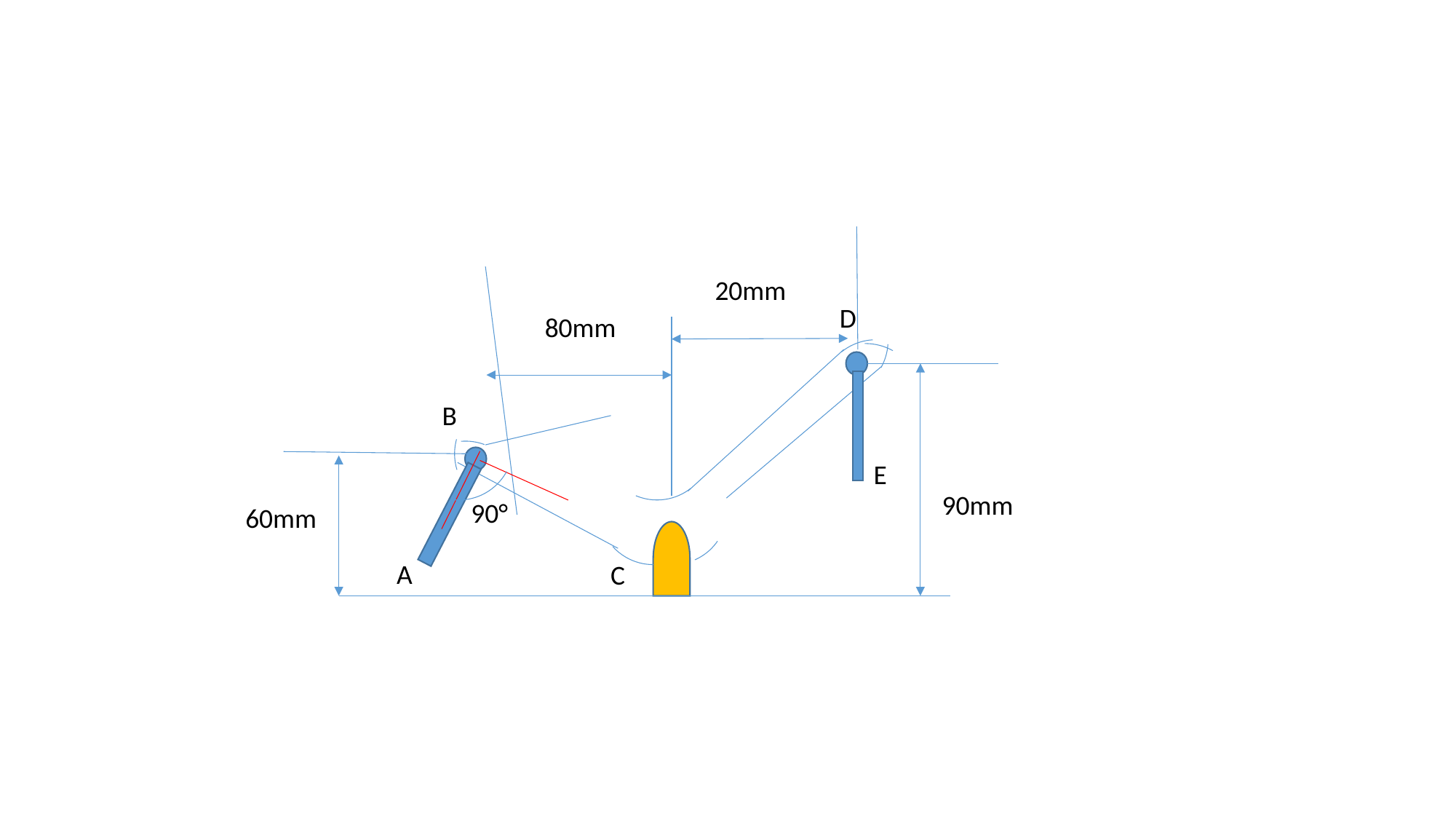

20mm

D
80mm

B

E

90mm
90°
60mm

A
C